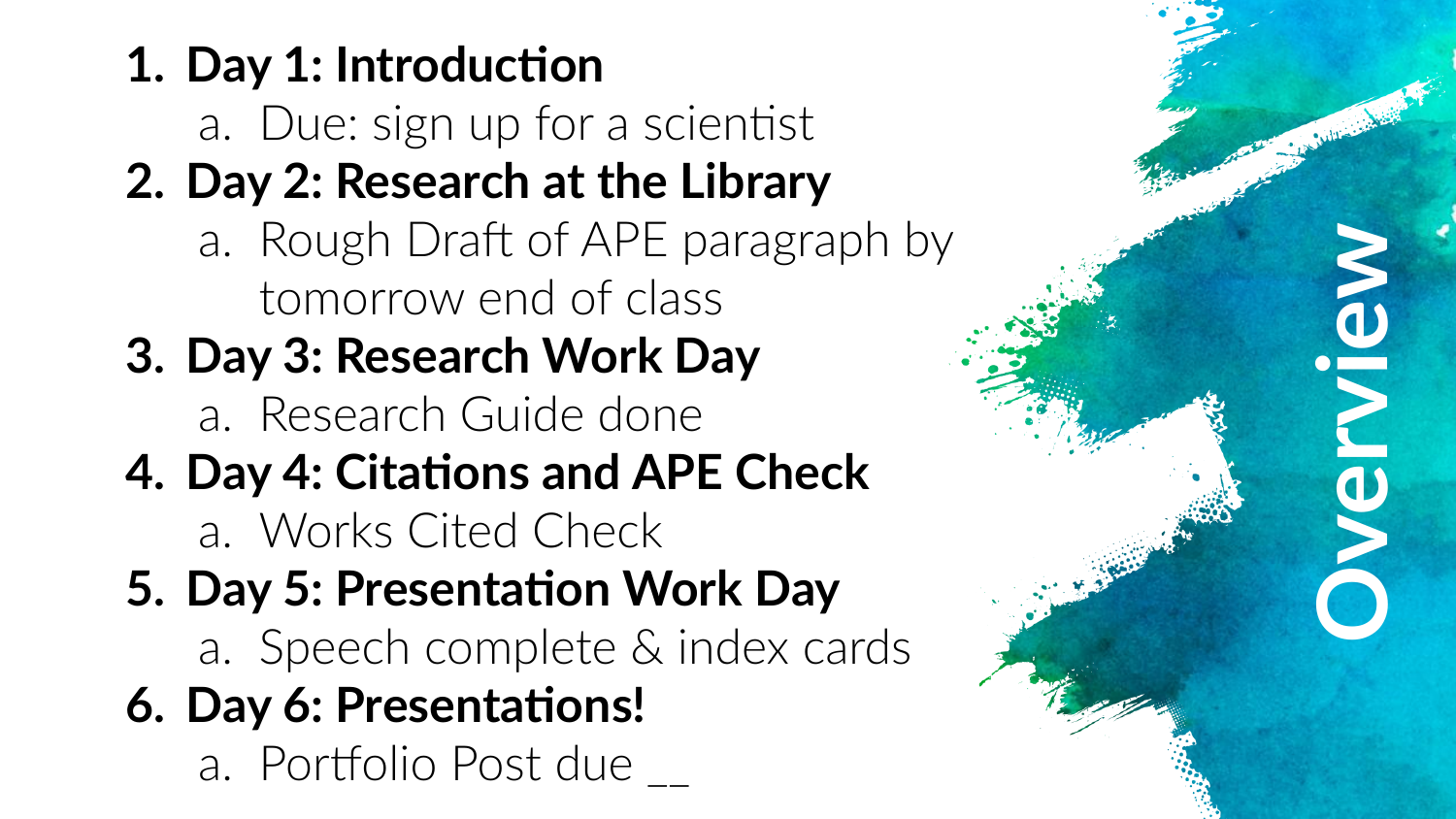

Day 1: Introduction
Due: sign up for a scientist
Day 2: Research at the Library
Rough Draft of APE paragraph by tomorrow end of class
Day 3: Research Work Day
Research Guide done
Day 4: Citations and APE Check
Works Cited Check
Day 5: Presentation Work Day
Speech complete & index cards
Day 6: Presentations!
Portfolio Post due __
# Overview